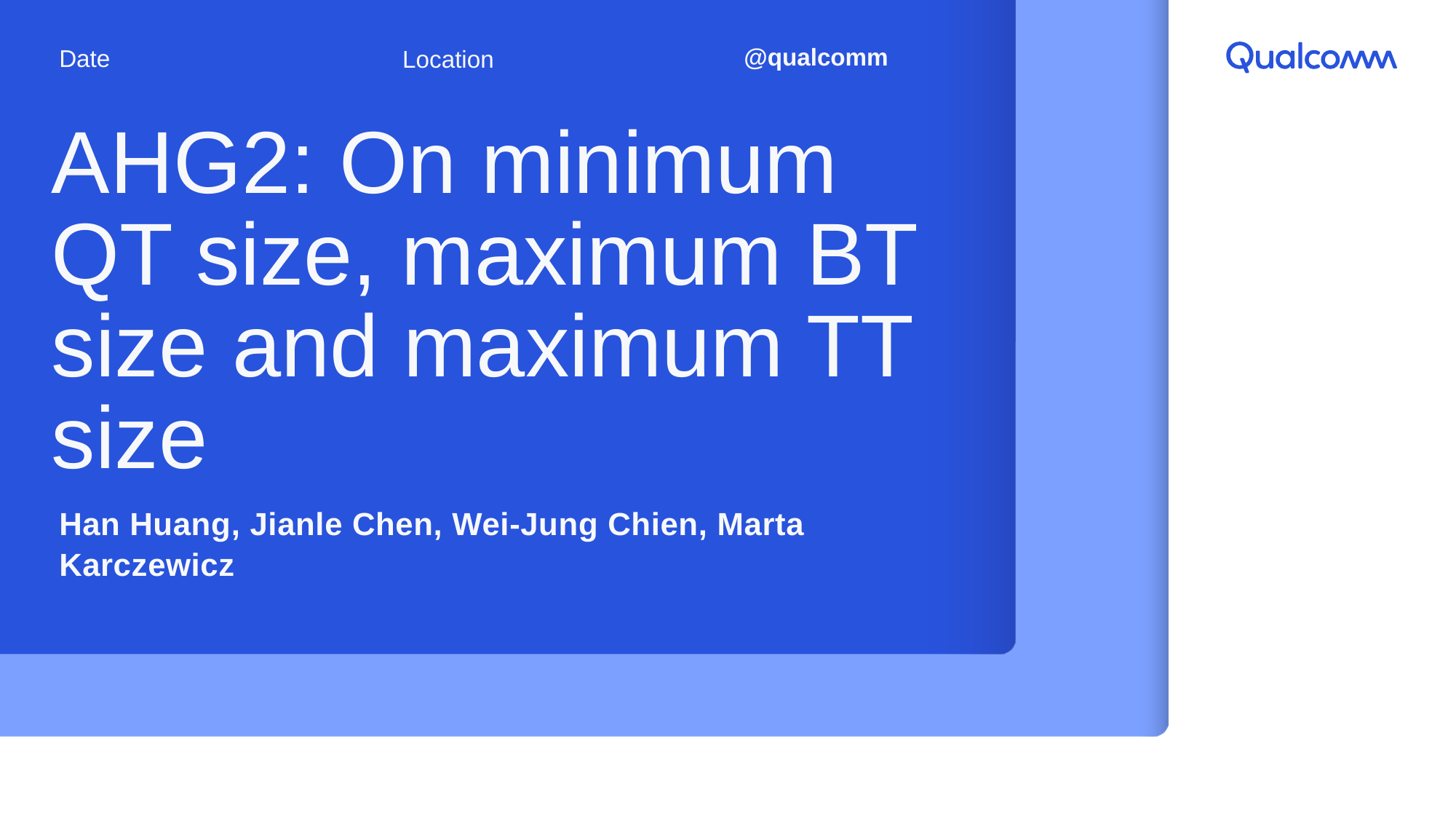

@qualcomm
Date
Location
# AHG2: On minimum QT size, maximum BT size and maximum TT size
Han Huang, Jianle Chen, Wei-Jung Chien, Marta Karczewicz